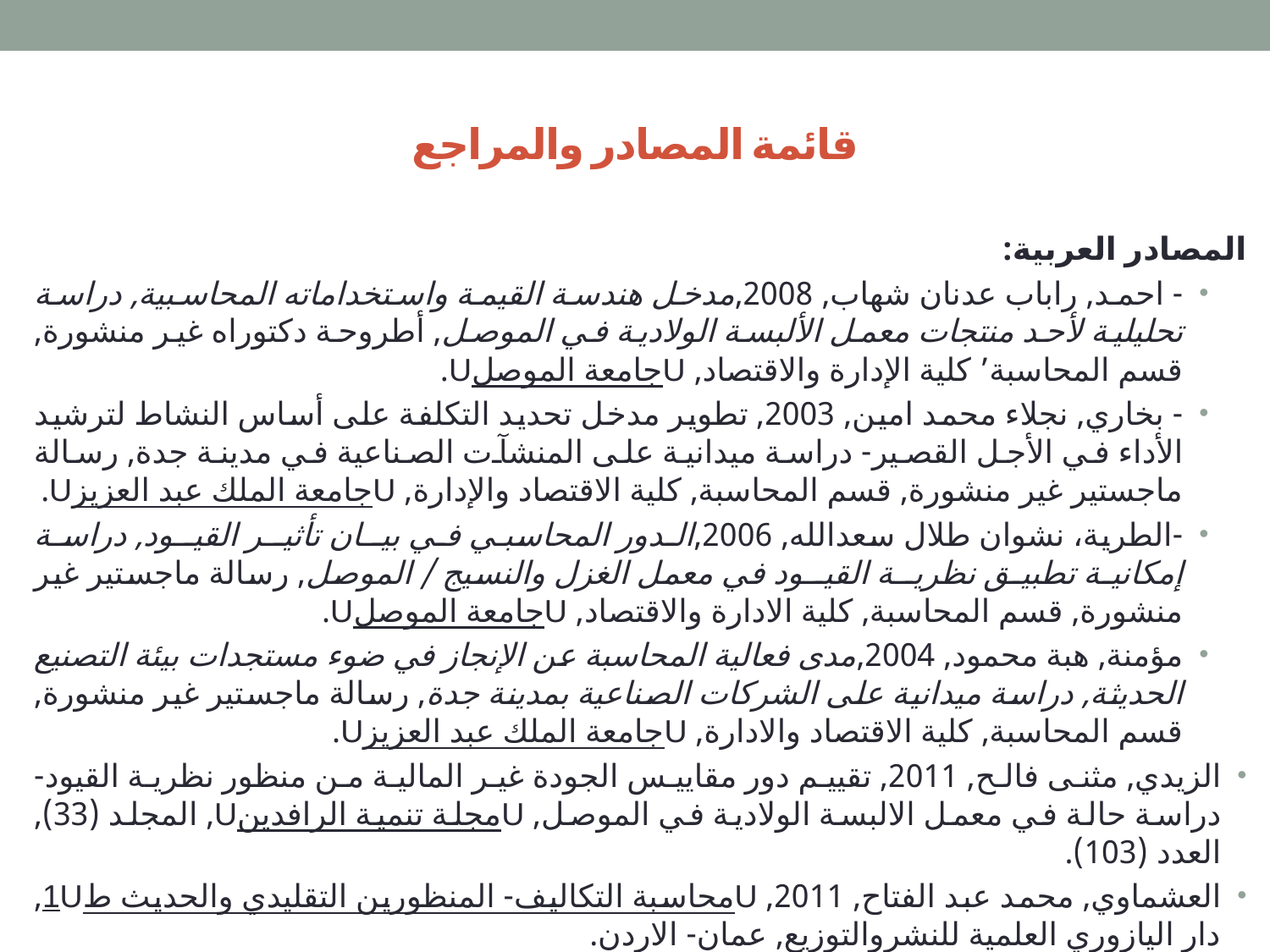

# قائمة المصادر والمراجع
المصادر العربية:
- احمد, راباب عدنان شهاب, 2008,مدخل هندسة القيمة واستخداماته المحاسبية, دراسة تحليلية لأحد منتجات معمل الألبسة الولادية في الموصل, أطروحة دكتوراه غير منشورة, قسم المحاسبة’ كلية الإدارة والاقتصاد, Uجامعة الموصلU.
- بخاري, نجلاء محمد امين, 2003, تطوير مدخل تحديد التكلفة على أساس النشاط لترشيد الأداء في الأجل القصير- دراسة ميدانية على المنشآت الصناعية في مدينة جدة, رسالة ماجستير غير منشورة, قسم المحاسبة, كلية الاقتصاد والإدارة, Uجامعة الملك عبد العزيزU.
-الطرية، نشوان طلال سعدالله, 2006,الـدور المحاسبـي فـي بيــان تأثيــر القيــود, دراسـة إمكانيـة تطبيـق نظريــة القيــود في معمل الغزل والنسيج / الموصل, رسالة ماجستير غير منشورة, قسم المحاسبة, كلية الادارة والاقتصاد, Uجامعة الموصلU.
مؤمنة, هبة محمود, 2004,مدى فعالية المحاسبة عن الإنجاز في ضوء مستجدات بيئة التصنيع الحديثة, دراسة ميدانية على الشركات الصناعية بمدينة جدة, رسالة ماجستير غير منشورة, قسم المحاسبة, كلية الاقتصاد والادارة, Uجامعة الملك عبد العزيزU.
الزيدي, مثنى فالح, 2011, تقييم دور مقاييس الجودة غير المالية من منظور نظرية القيود- دراسة حالة في معمل الالبسة الولادية في الموصل, Uمجلة تنمية الرافدينU, المجلد (33), العدد (103).
العشماوي, محمد عبد الفتاح, 2011, Uمحاسبة التكاليف- المنظورين التقليدي والحديث ط1U, دار اليازوري العلمية للنشروالتوزيع, عمان- الاردن.